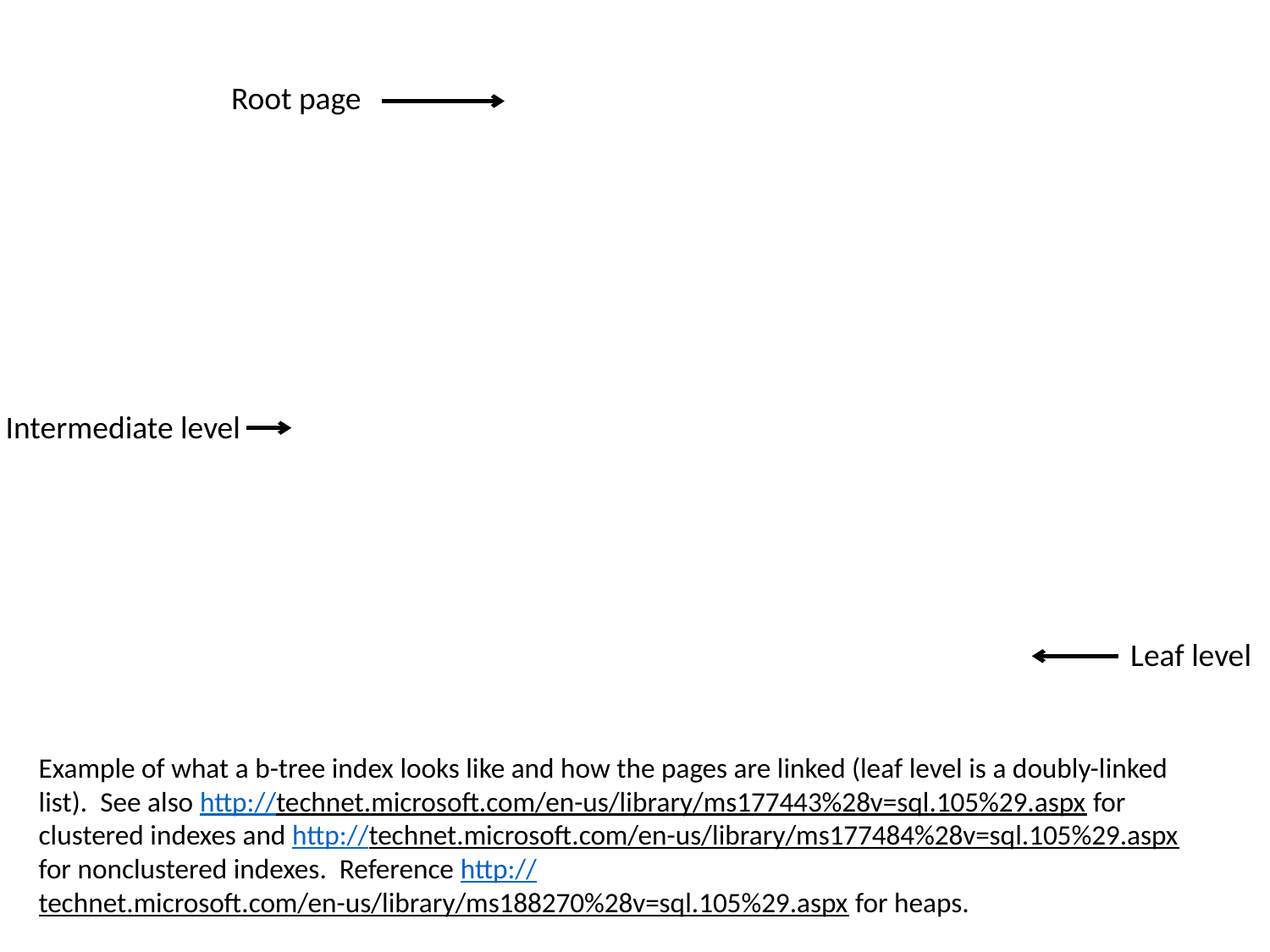

Root page
Intermediate level
Leaf level
Example of what a b-tree index looks like and how the pages are linked (leaf level is a doubly-linked list).  See also http://technet.microsoft.com/en-us/library/ms177443%28v=sql.105%29.aspx for clustered indexes and http://technet.microsoft.com/en-us/library/ms177484%28v=sql.105%29.aspx for nonclustered indexes.  Reference http://technet.microsoft.com/en-us/library/ms188270%28v=sql.105%29.aspx for heaps.